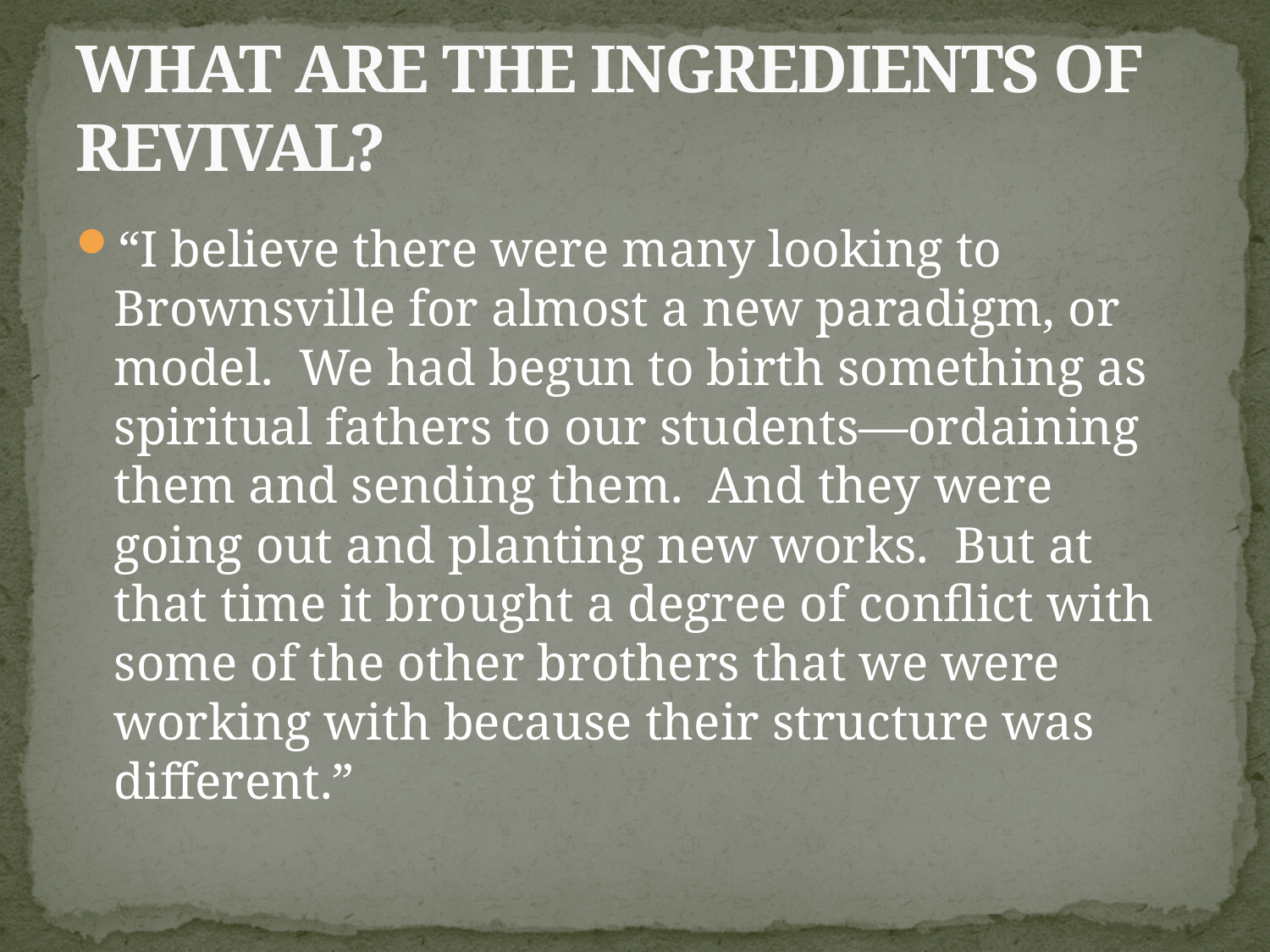

# What Are the Ingredients of Revival?
“I believe there were many looking to Brownsville for almost a new paradigm, or model.  We had begun to birth something as spiritual fathers to our students—ordaining them and sending them.  And they were going out and planting new works.  But at that time it brought a degree of conflict with some of the other brothers that we were working with because their structure was different.”